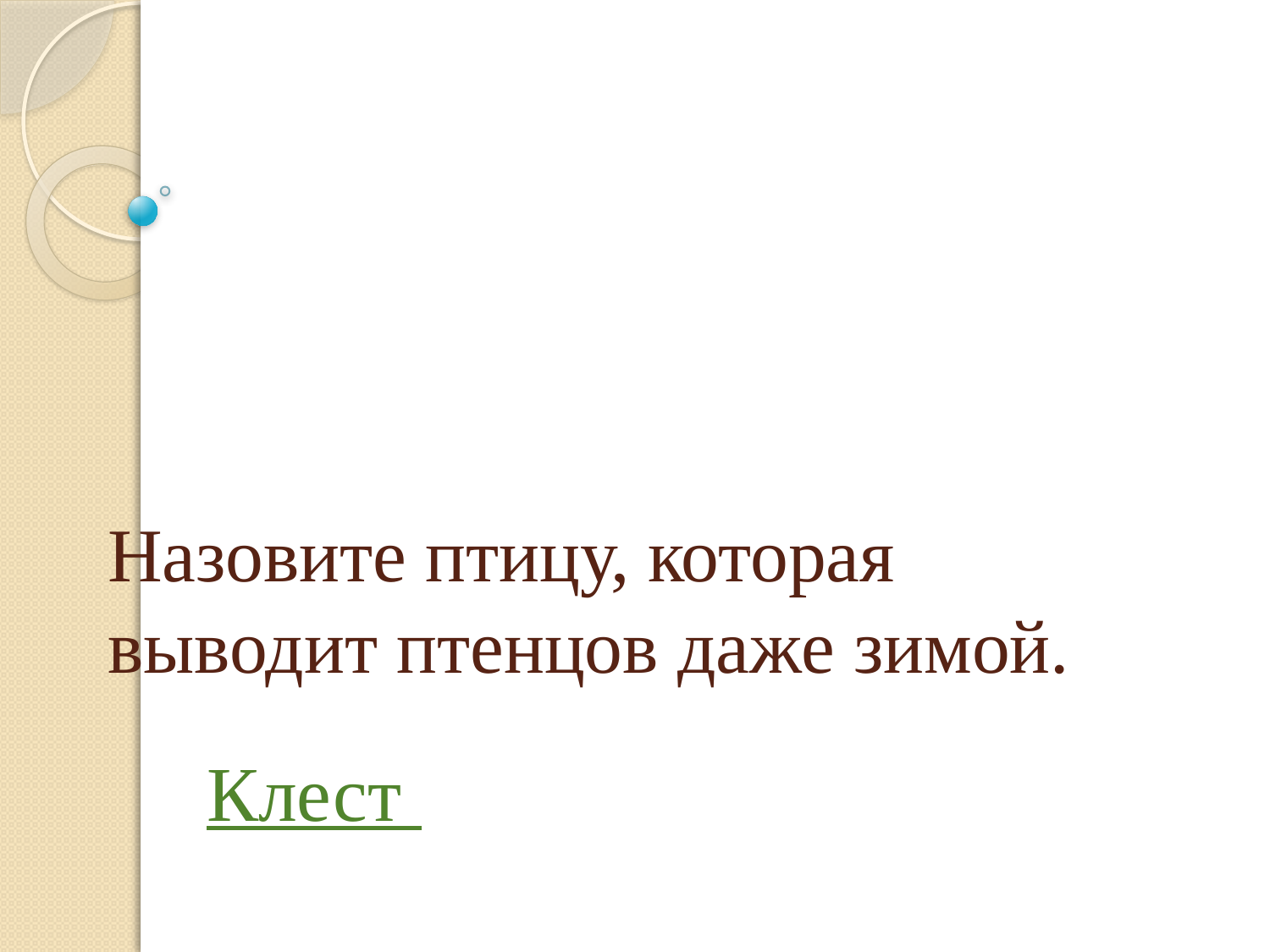

# Назовите птицу, которая выводит птенцов даже зимой.
Клест